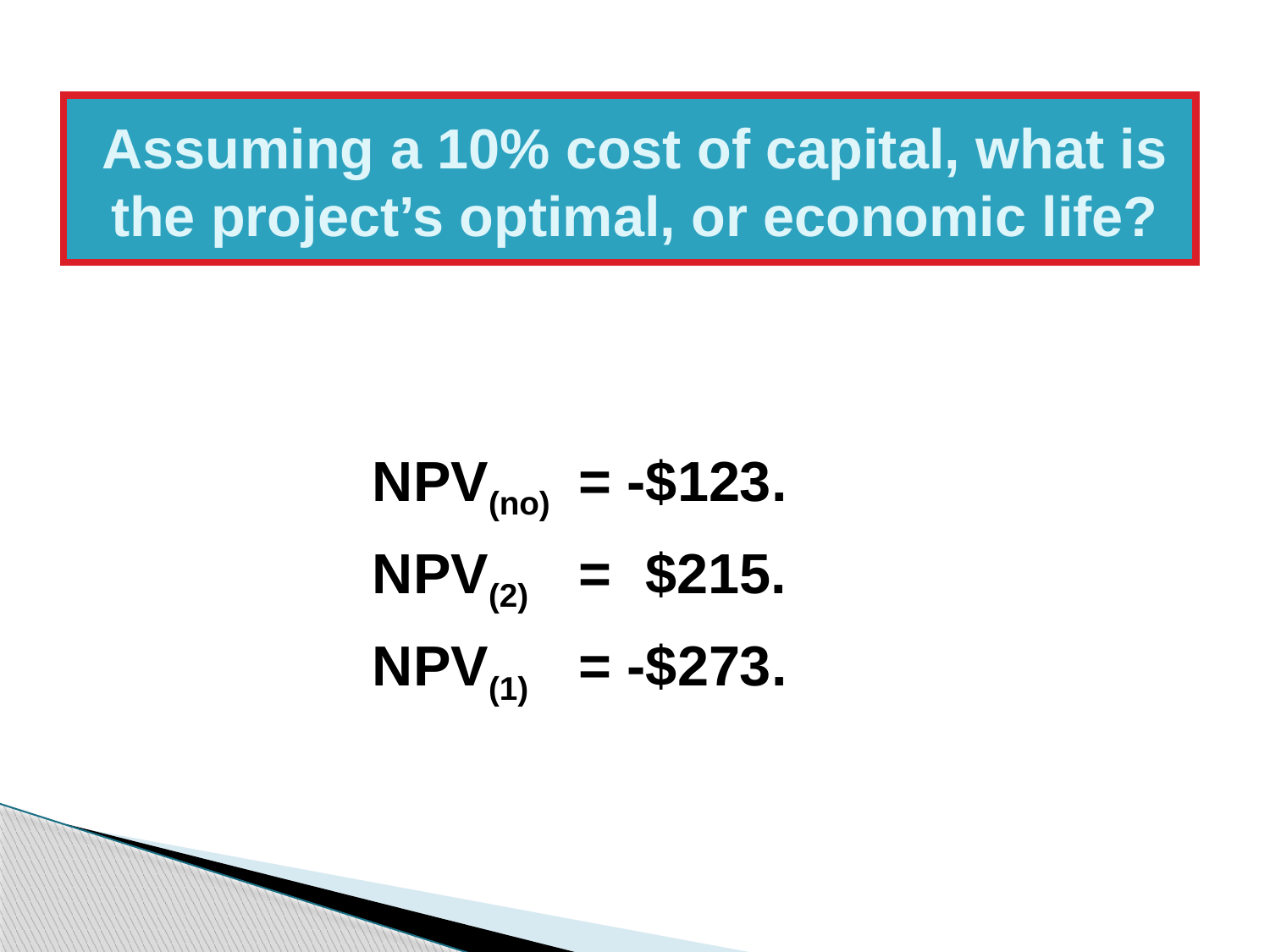

Assuming a 10% cost of capital, what is the project’s optimal, or economic life?
NPV(no)	= -$123.
NPV(2)	=   $215.
NPV(1)	= -$273.